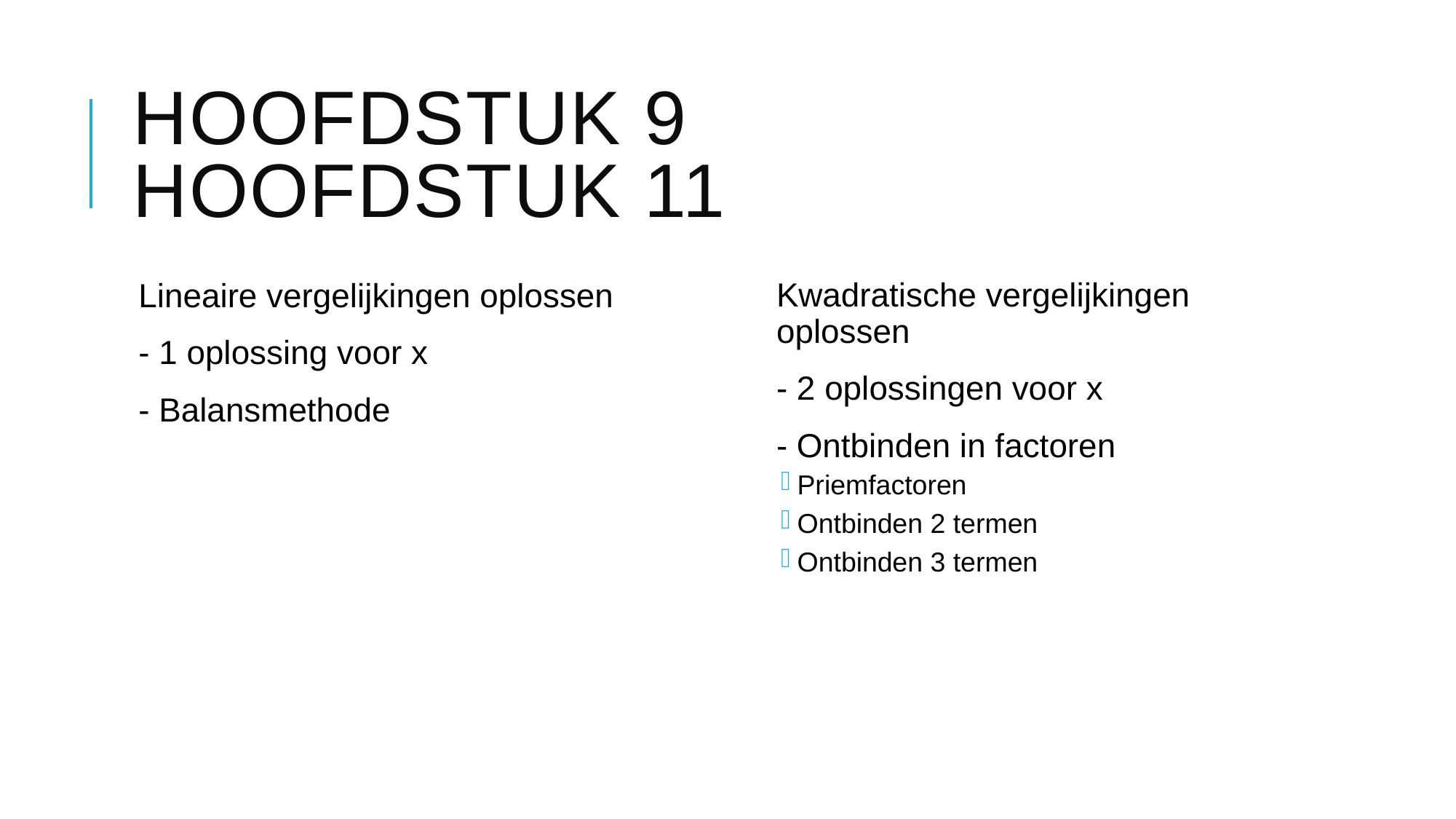

# Hoofdstuk 9			Hoofdstuk 11
Lineaire vergelijkingen oplossen
- 1 oplossing voor x
- Balansmethode
Kwadratische vergelijkingen oplossen
- 2 oplossingen voor x
- Ontbinden in factoren
Priemfactoren
Ontbinden 2 termen
Ontbinden 3 termen